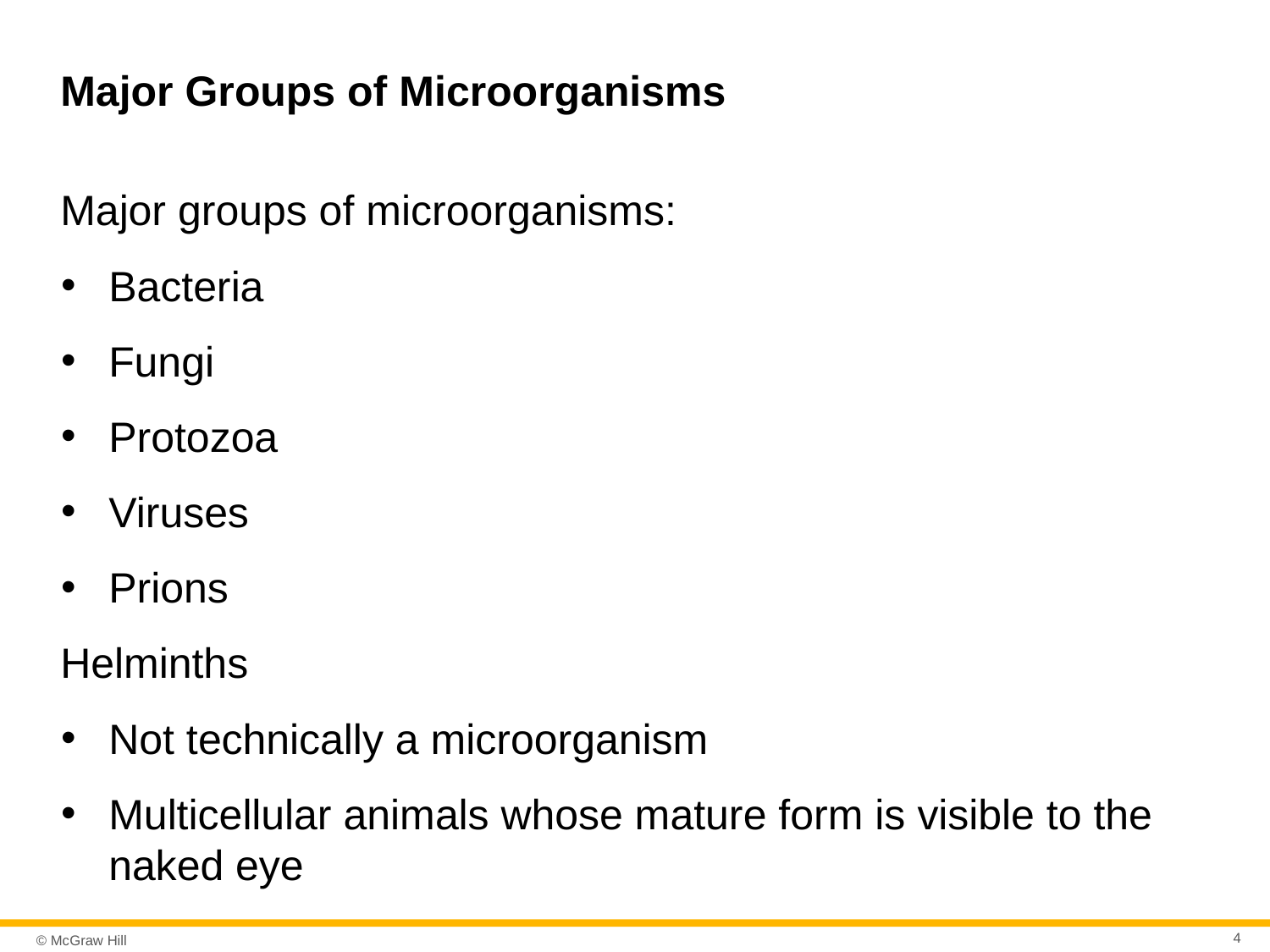

# Major Groups of Microorganisms
Major groups of microorganisms:
Bacteria
Fungi
Protozoa
Viruses
Prions
Helminths
Not technically a microorganism
Multicellular animals whose mature form is visible to the naked eye